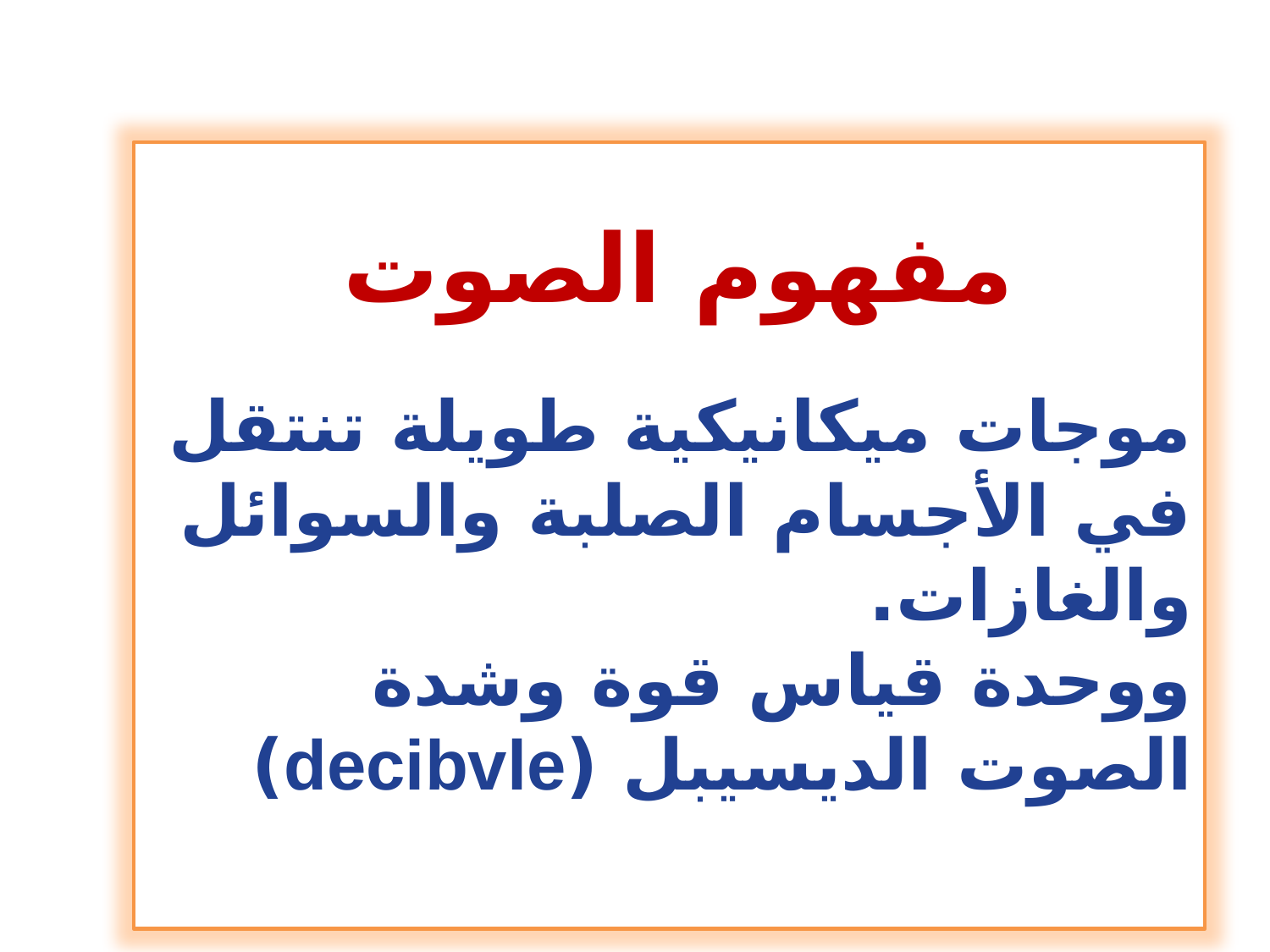

مفهوم الصوت

موجات ميكانيكية طويلة تنتقل في الأجسام الصلبة والسوائل والغازات.
ووحدة قياس قوة وشدة الصوت الديسيبل (decibvle)